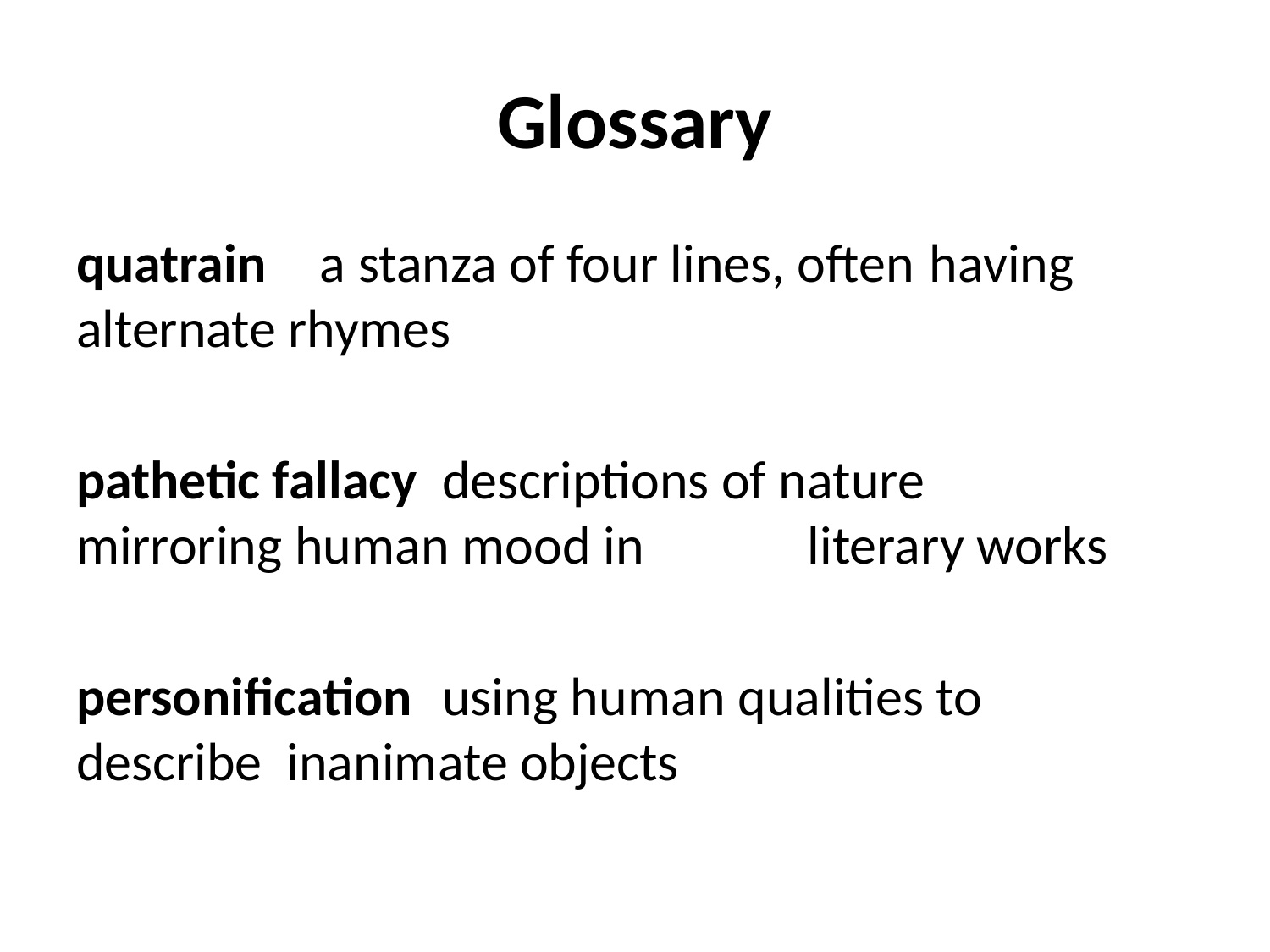

# Glossary
quatrain			a stanza of four lines, often 				having alternate rhymes

pathetic fallacy		descriptions of nature 					mirroring human mood in 				literary works

personification		using human qualities to 				describe  inanimate objects